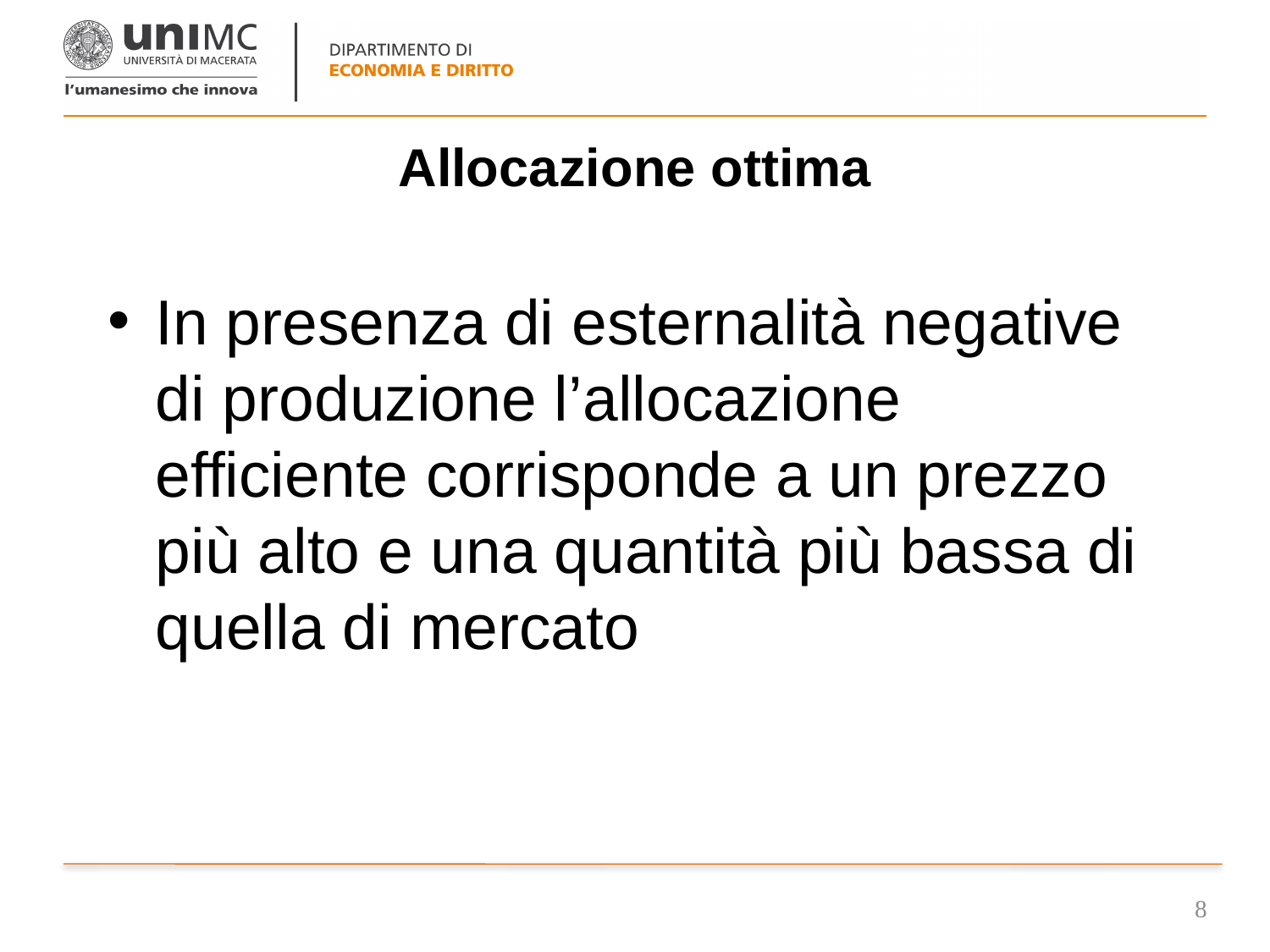

# Allocazione ottima
In presenza di esternalità negative di produzione l’allocazione efficiente corrisponde a un prezzo più alto e una quantità più bassa di quella di mercato
8